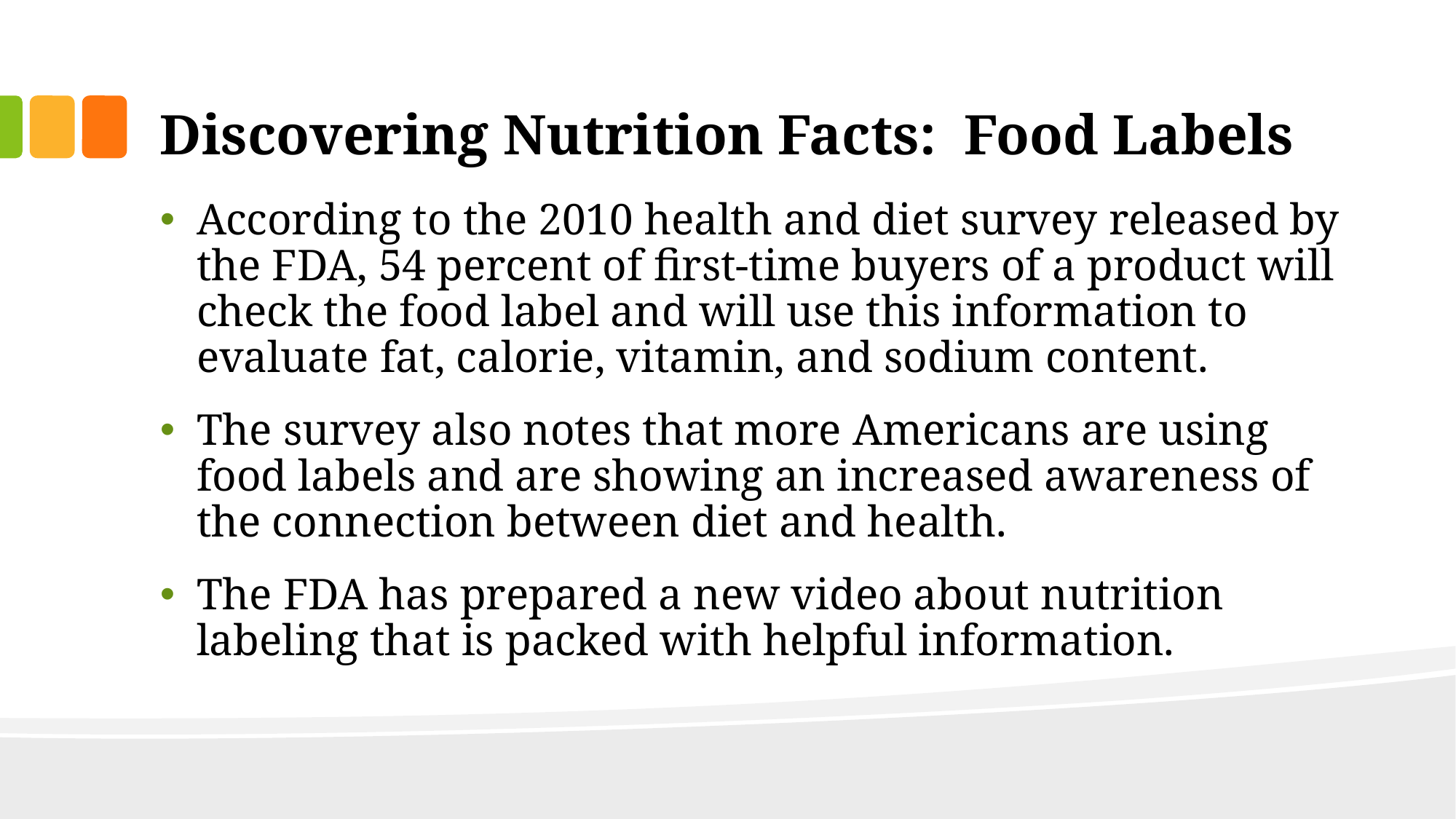

# Discovering Nutrition Facts:  Food Labels
According to the 2010 health and diet survey released by the FDA, 54 percent of first-time buyers of a product will check the food label and will use this information to evaluate fat, calorie, vitamin, and sodium content.
The survey also notes that more Americans are using food labels and are showing an increased awareness of the connection between diet and health.
The FDA has prepared a new video about nutrition labeling that is packed with helpful information.